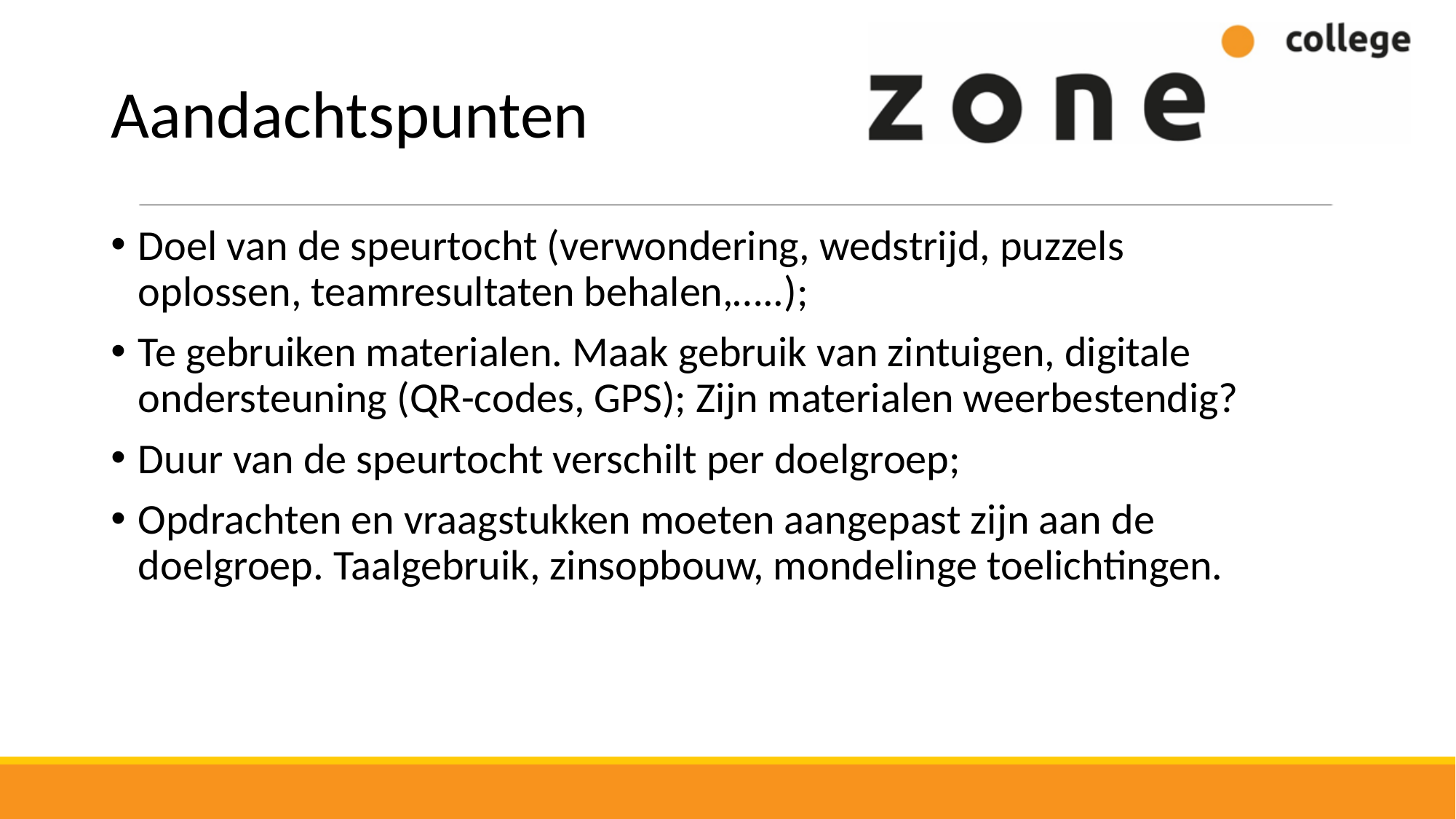

# Aandachtspunten
Doel van de speurtocht (verwondering, wedstrijd, puzzels oplossen, teamresultaten behalen,…..);
Te gebruiken materialen. Maak gebruik van zintuigen, digitale ondersteuning (QR-codes, GPS); Zijn materialen weerbestendig?
Duur van de speurtocht verschilt per doelgroep;
Opdrachten en vraagstukken moeten aangepast zijn aan de doelgroep. Taalgebruik, zinsopbouw, mondelinge toelichtingen.